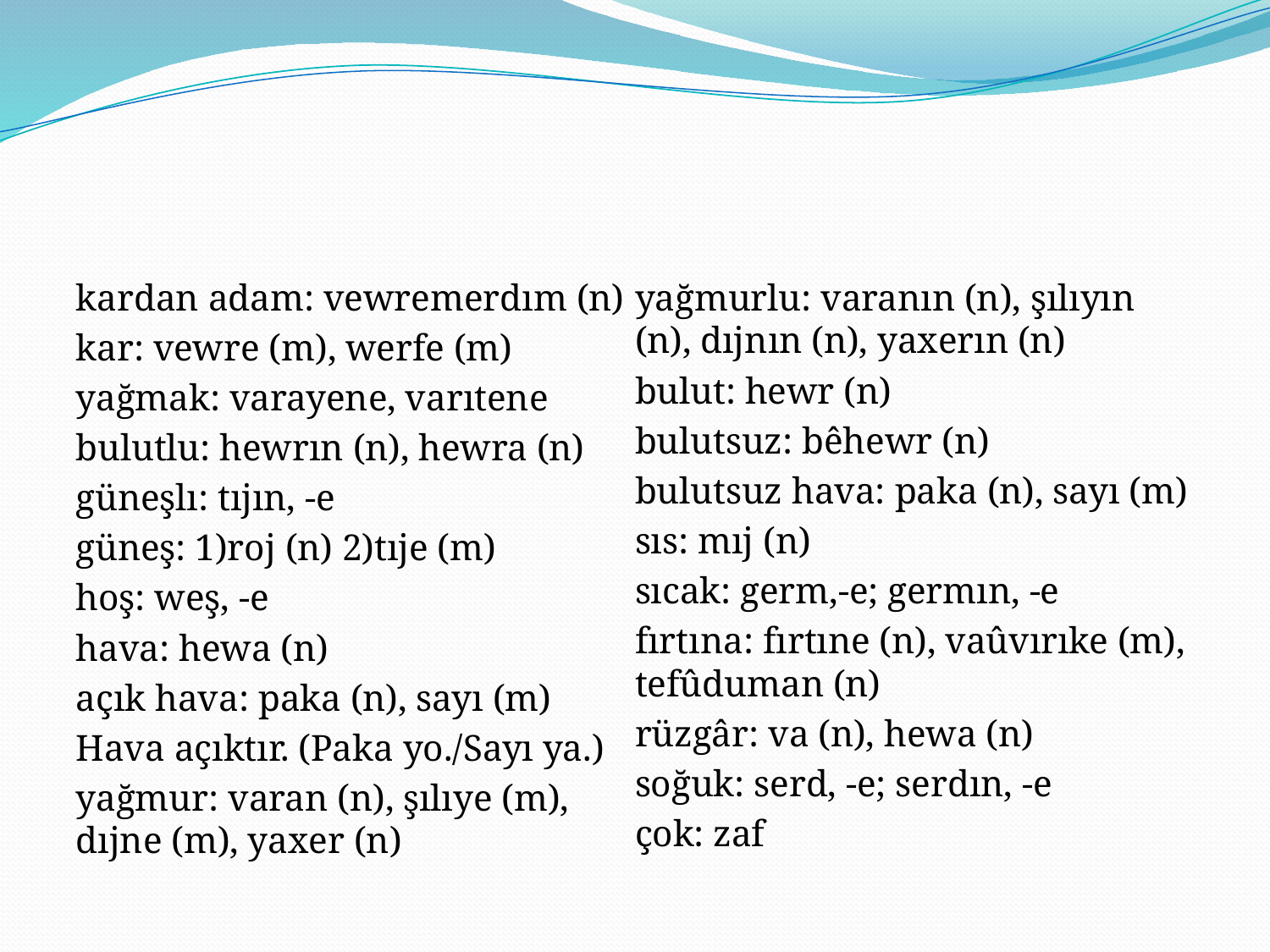

#
kardan adam: vewremerdım (n)
kar: vewre (m), werfe (m)
yağmak: varayene, varıtene
bulutlu: hewrın (n), hewra (n)
güneşlı: tıjın, -e
güneş: 1)roj (n) 2)tıje (m)
hoş: weş, -e
hava: hewa (n)
açık hava: paka (n), sayı (m)
Hava açıktır. (Paka yo./Sayı ya.)
yağmur: varan (n), şılıye (m), dıjne (m), yaxer (n)
yağmurlu: varanın (n), şılıyın (n), dıjnın (n), yaxerın (n)
bulut: hewr (n)
bulutsuz: bêhewr (n)
bulutsuz hava: paka (n), sayı (m)
sıs: mıj (n)
sıcak: germ,-e; germın, -e
fırtına: fırtıne (n), vaûvırıke (m), tefûduman (n)
rüzgâr: va (n), hewa (n)
soğuk: serd, -e; serdın, -e
çok: zaf